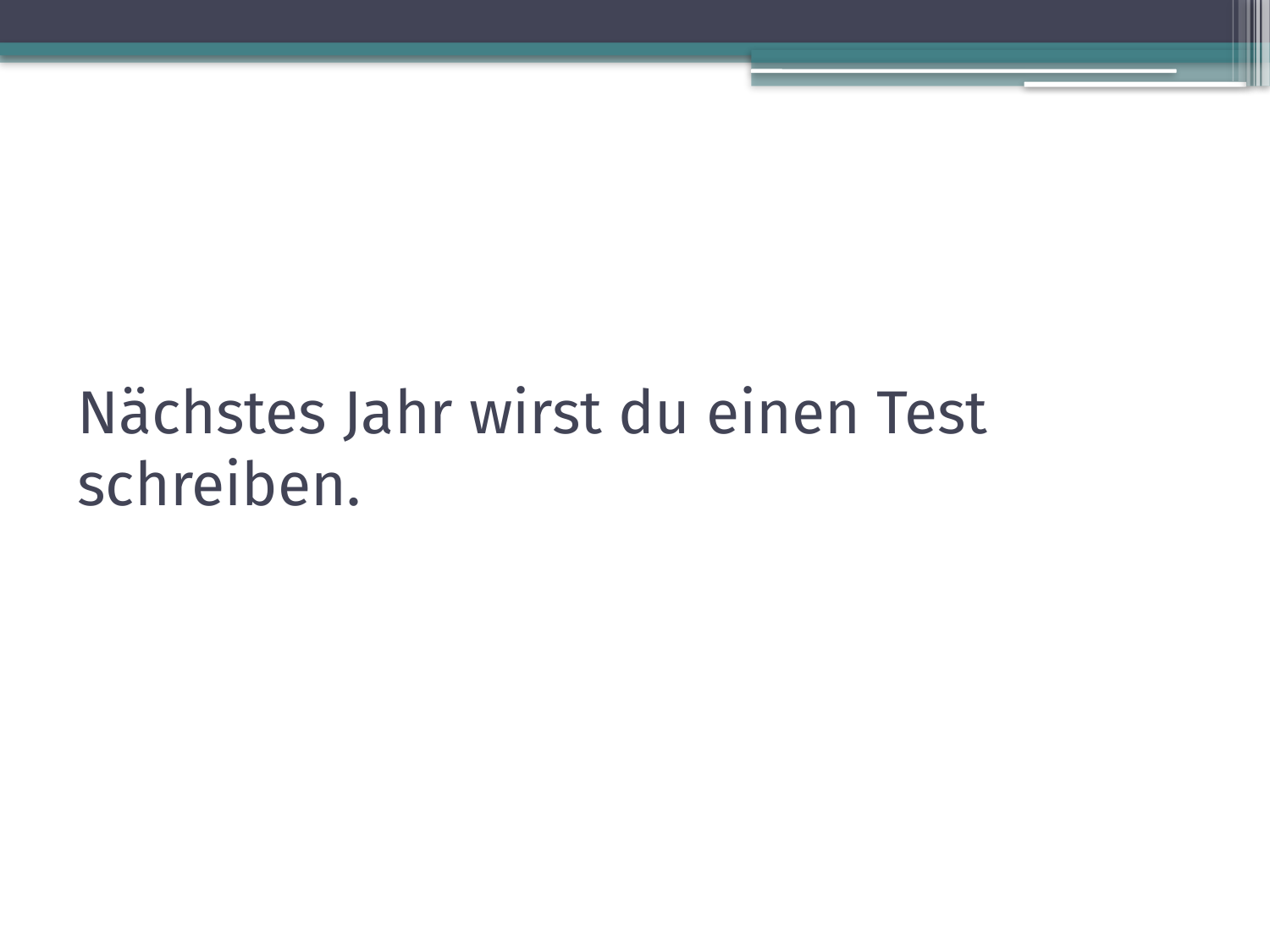

# Nächstes Jahr wirst du einen Test schreiben.